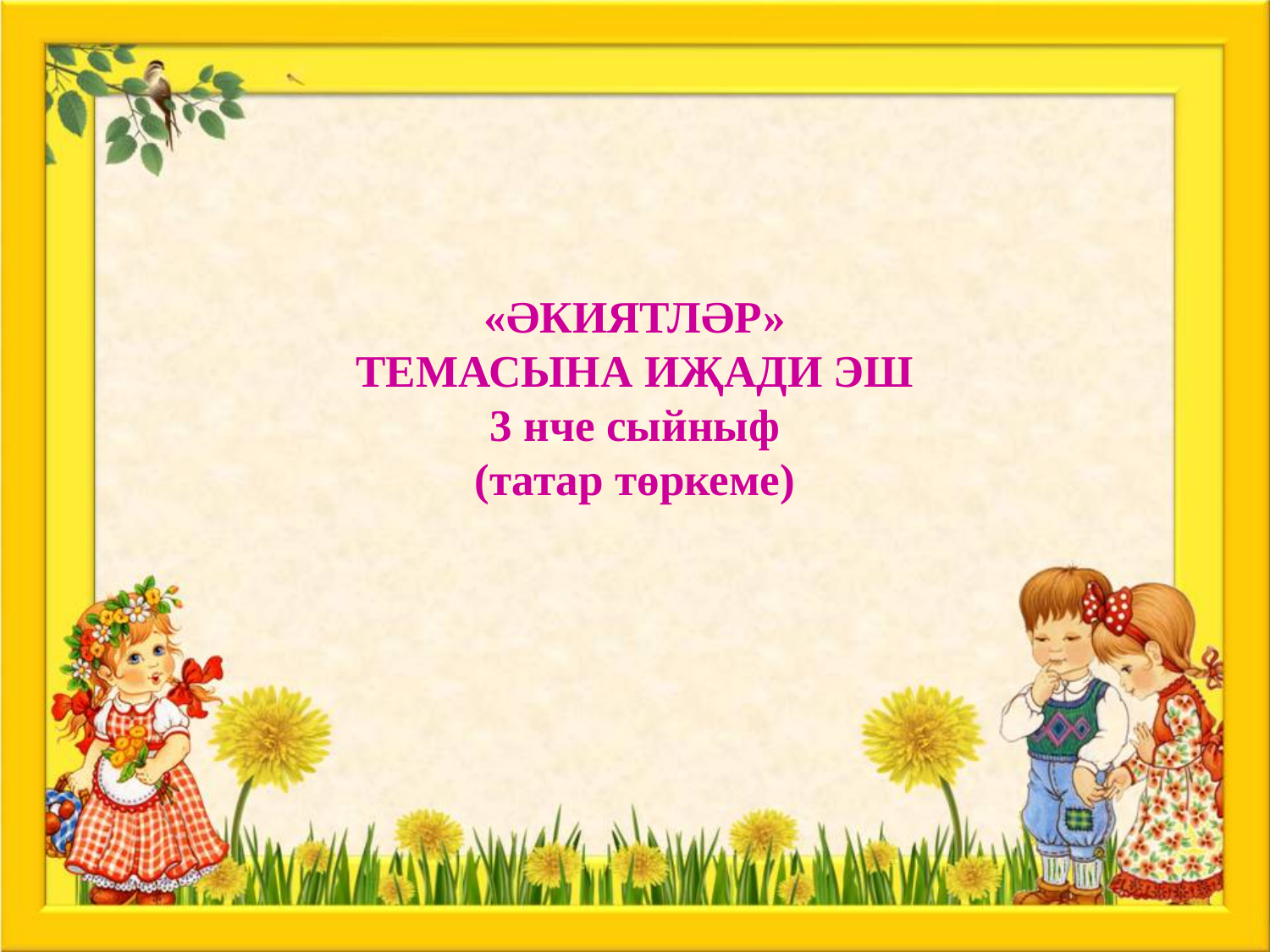

# «ӘКИЯТЛӘР» ТЕМАСЫНА ИҖАДИ ЭШ 3 нче сыйныф (татар төркеме)